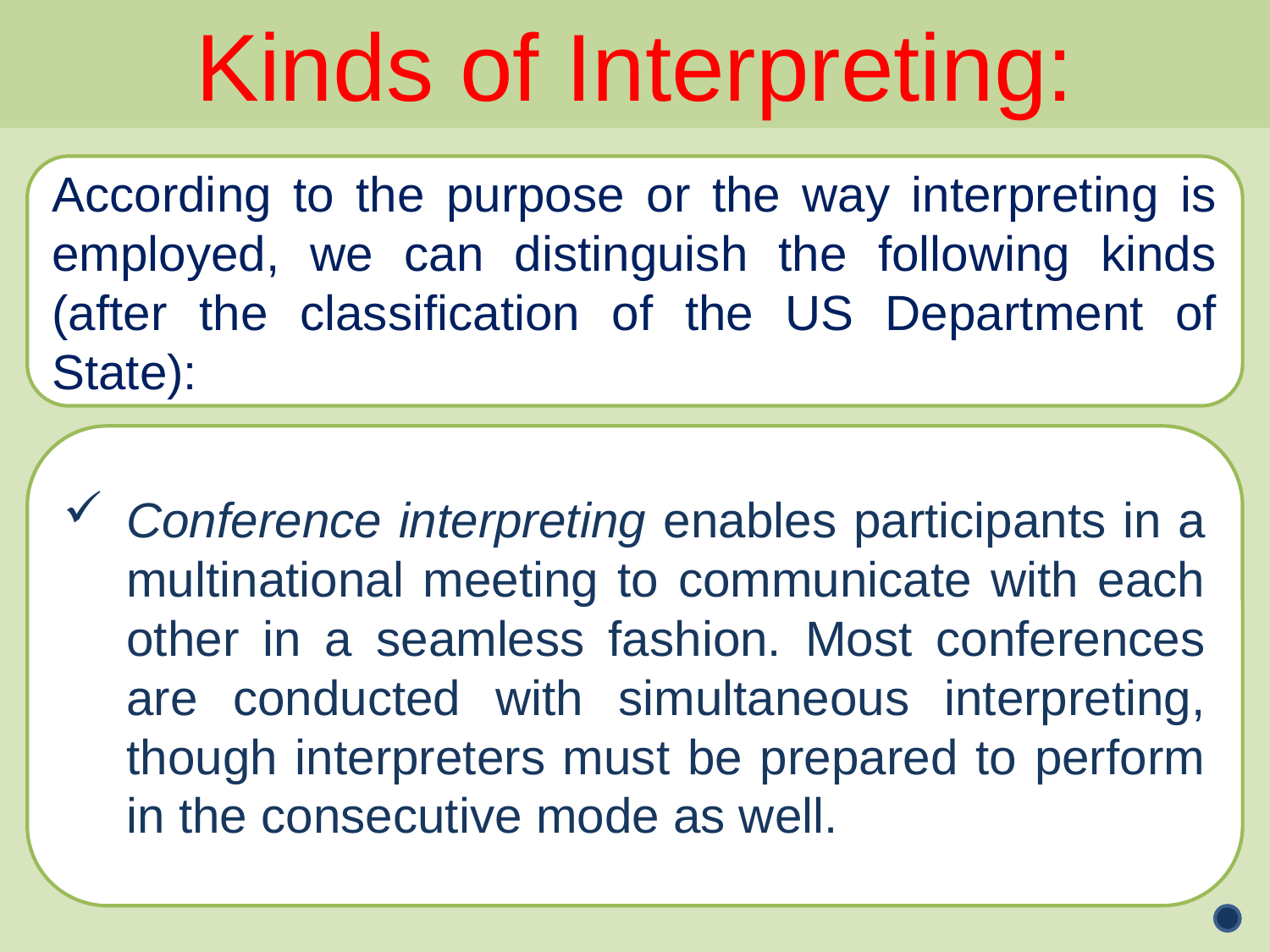

Kinds of Interpreting:
According to the purpose or the way interpreting is employed, we can distinguish the following kinds (after the classification of the US Department of State):
Conference interpreting enables participants in a multinational meeting to communicate with each other in a seamless fashion. Most conferences are conducted with simultaneous interpreting, though interpreters must be prepared to perform in the consecutive mode as well.